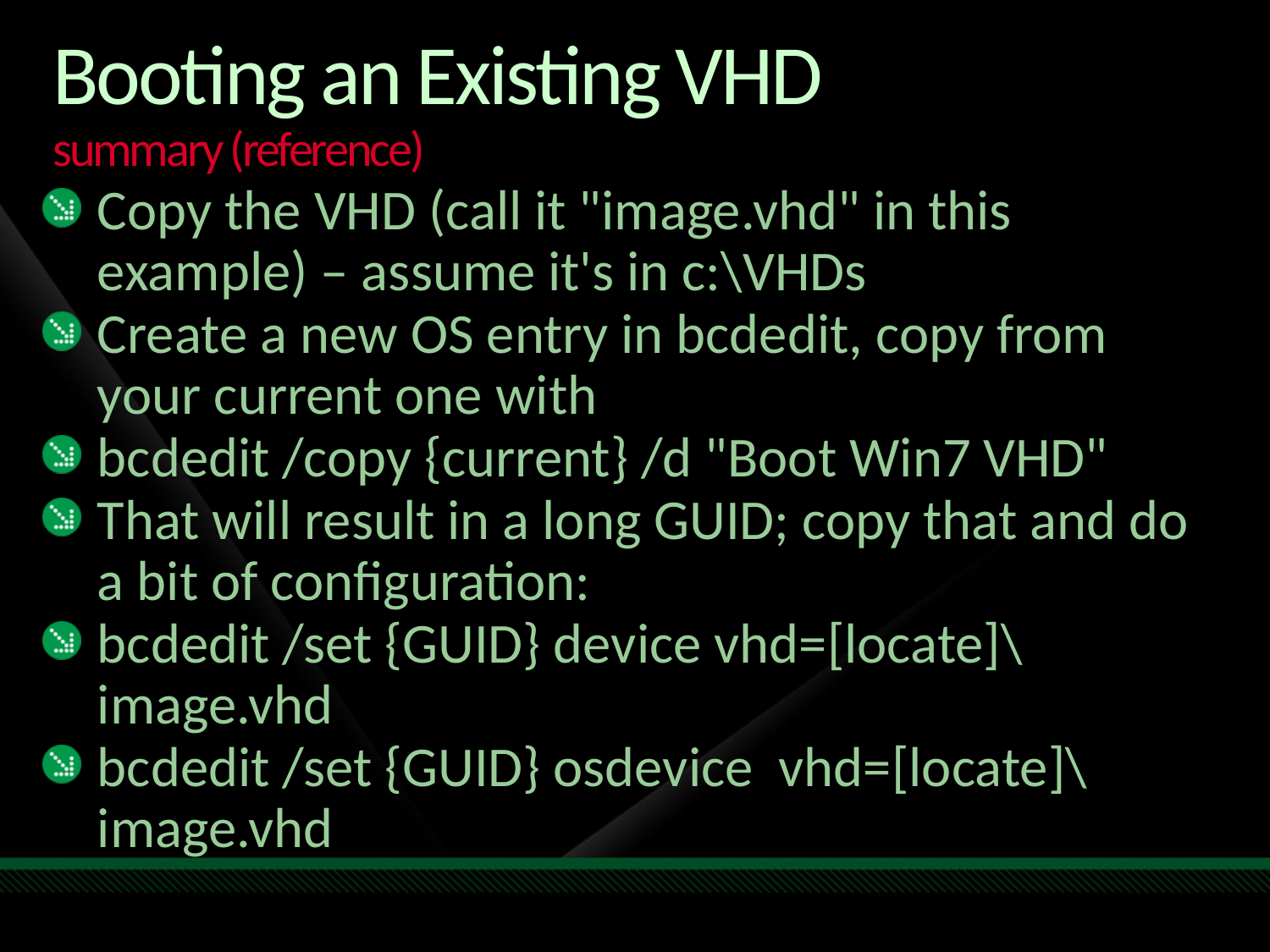

# Booting an Existing VHD summary (reference)
Copy the VHD (call it "image.vhd" in this example) – assume it's in c:\VHDs
Create a new OS entry in bcdedit, copy from your current one with
bcdedit /copy {current} /d "Boot Win7 VHD"
That will result in a long GUID; copy that and do a bit of configuration:
bcdedit /set {GUID} device vhd=[locate]\image.vhd
bcdedit /set {GUID} osdevice  vhd=[locate]\image.vhd